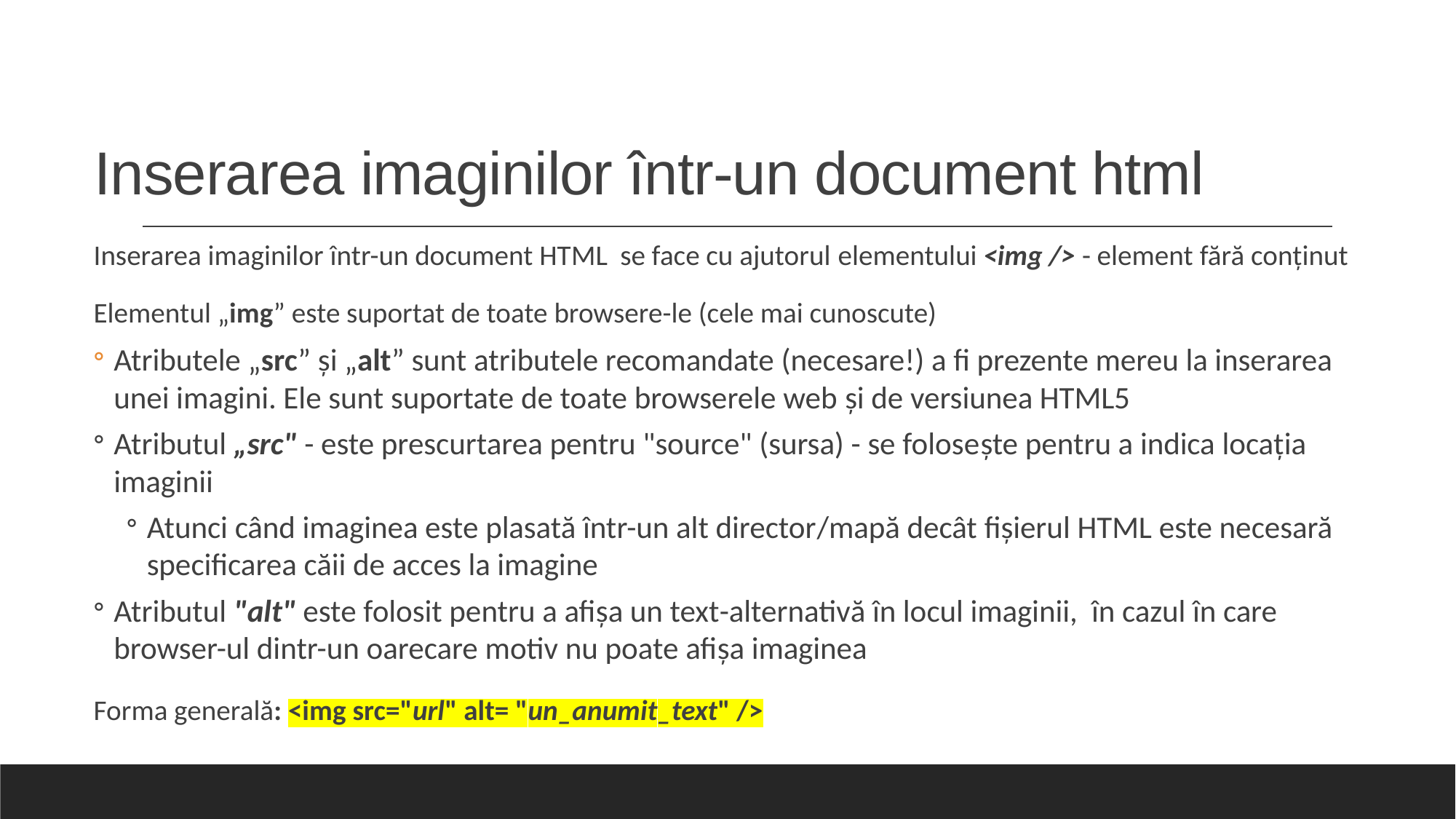

# Inserarea imaginilor într-un document html
Inserarea imaginilor într-un document HTML  se face cu ajutorul elementului <img /> - element fără conţinut
Elementul „img” este suportat de toate browsere-le (cele mai cunoscute)
Atributele „src” şi „alt” sunt atributele recomandate (necesare!) a fi prezente mereu la inserarea unei imagini. Ele sunt suportate de toate browserele web şi de versiunea HTML5
Atributul „src" - este prescurtarea pentru "source" (sursa) - se foloseşte pentru a indica locaţia imaginii
Atunci când imaginea este plasată într-un alt director/mapă decât fişierul HTML este necesară specificarea căii de acces la imagine
Atributul "alt" este folosit pentru a afişa un text-alternativă în locul imaginii,  în cazul în care browser-ul dintr-un oarecare motiv nu poate afişa imaginea
Forma generală: <img src="url" alt= "un_anumit_text" />